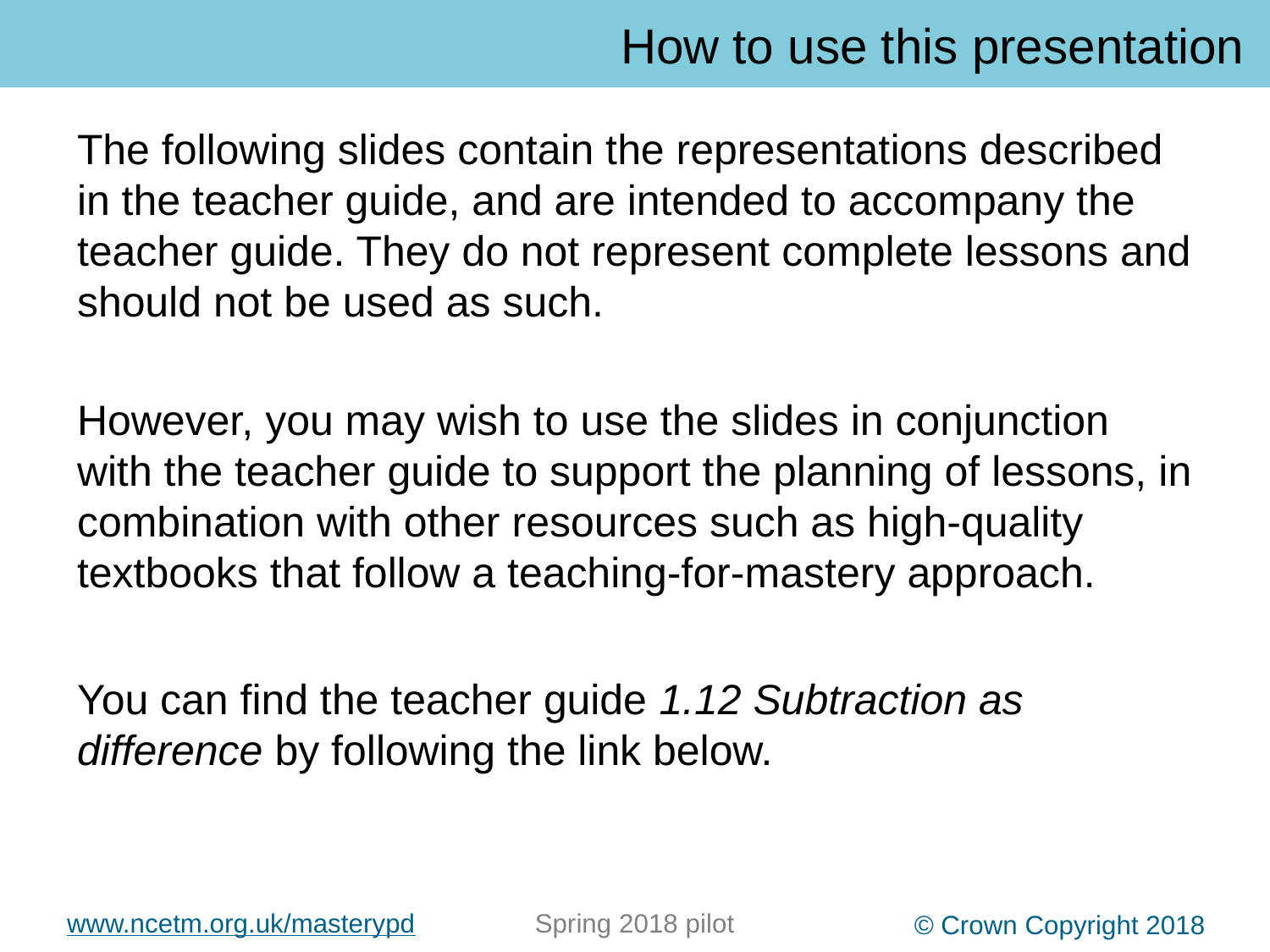

How to use this presentation
You can find the teacher guide 1.12 Subtraction as difference by following the link below.